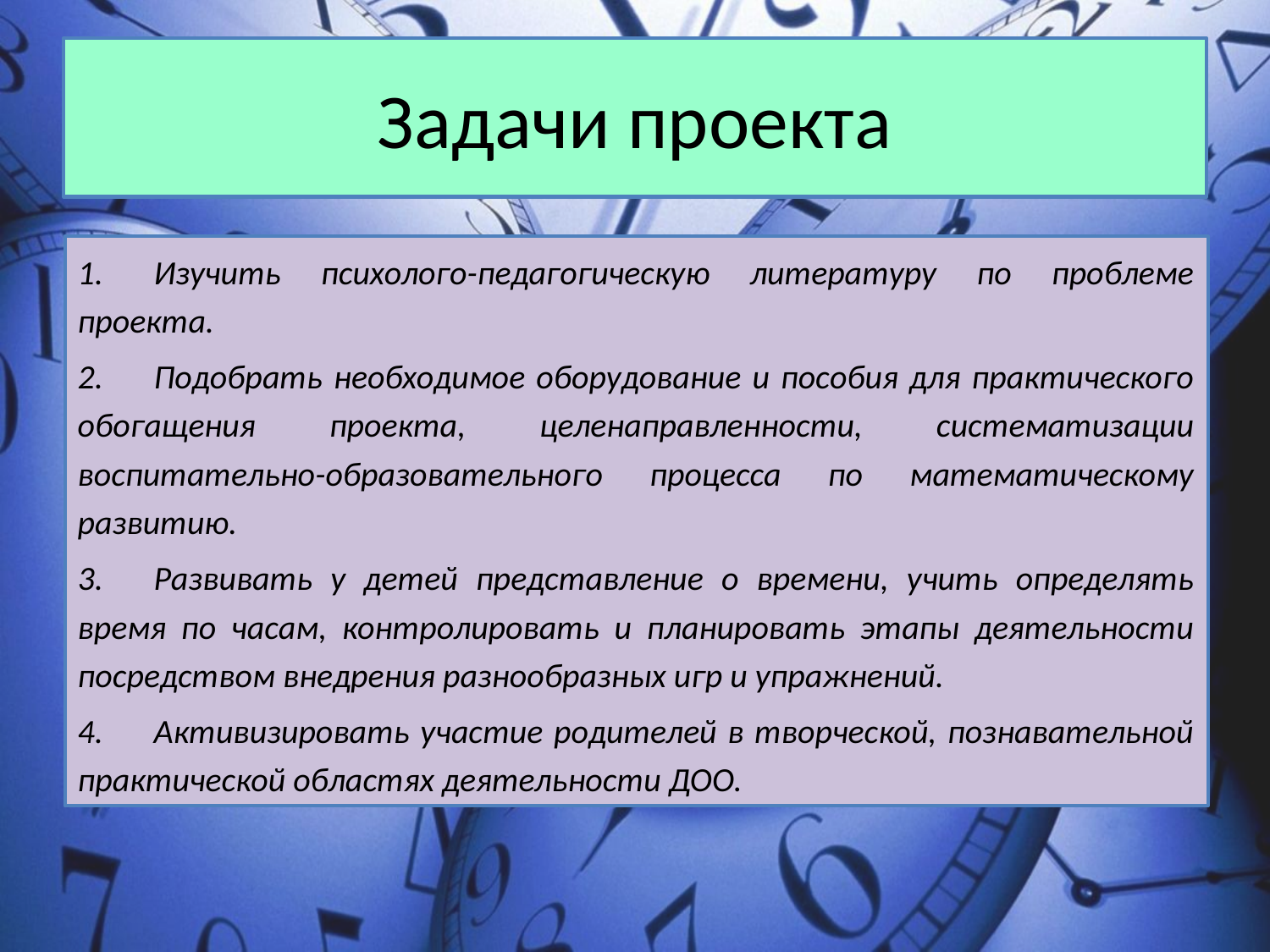

# Задачи проекта
1.	Изучить психолого-педагогическую литературу по проблеме проекта.
2.	Подобрать необходимое оборудование и пособия для практического обогащения проекта, целенаправленности, систематизации воспитательно-образовательного процесса по математическому развитию.
3.	Развивать у детей представление о времени, учить определять время по часам, контролировать и планировать этапы деятельности посредством внедрения разнообразных игр и упражнений.
4.	Активизировать участие родителей в творческой, познавательной практической областях деятельности ДОО.